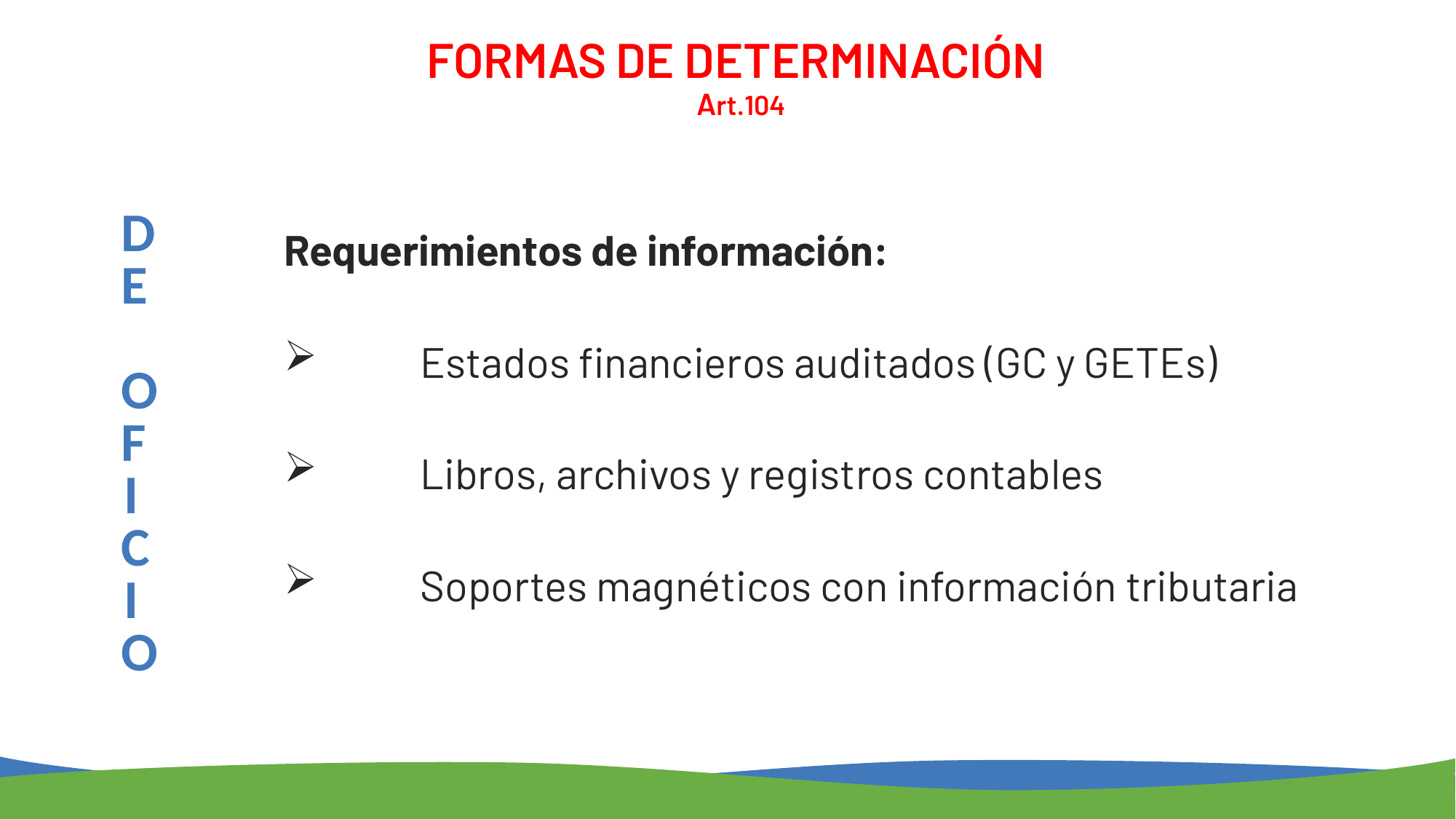

FORMAS DE DETERMINACIÓN
Art.104

Requerimientos de información:

	Estados financieros auditados (GC y GETEs)

	Libros, archivos y registros contables

	Soportes magnéticos con información tributaria

DE
 OF
I
C
IO